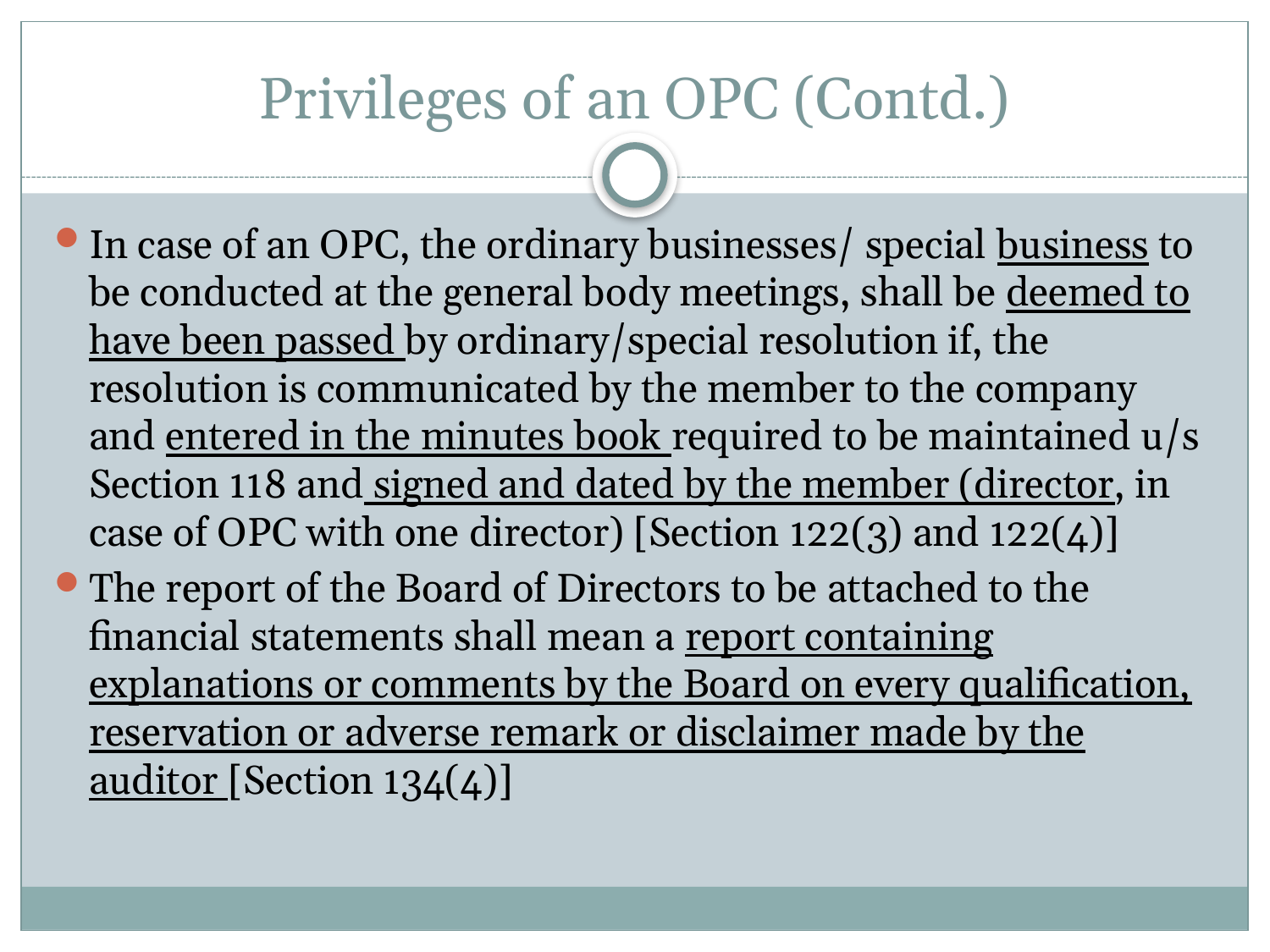

# Privileges of an OPC (Contd.)
In case of an OPC, the ordinary businesses/ special business to be conducted at the general body meetings, shall be deemed to have been passed by ordinary/special resolution if, the resolution is communicated by the member to the company and entered in the minutes book required to be maintained u/s Section 118 and signed and dated by the member (director, in case of OPC with one director) [Section 122(3) and 122(4)]
The report of the Board of Directors to be attached to the financial statements shall mean a report containing explanations or comments by the Board on every qualification, reservation or adverse remark or disclaimer made by the auditor [Section 134(4)]